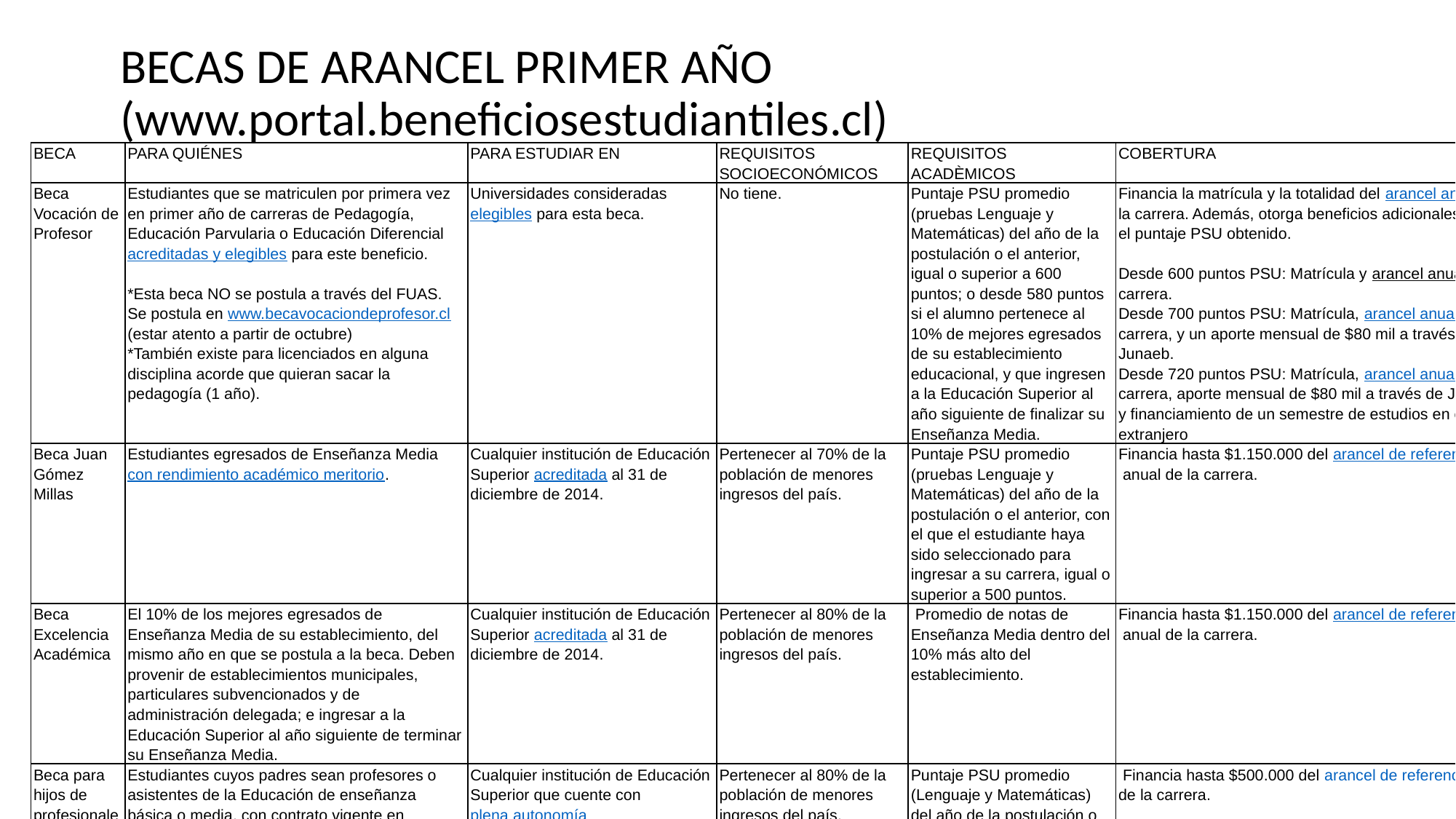

# BECAS DE ARANCEL PRIMER AÑO (www.portal.beneficiosestudiantiles.cl)
| BECA | PARA QUIÉNES | PARA ESTUDIAR EN | REQUISITOS SOCIOECONÓMICOS | REQUISITOS ACADÈMICOS | COBERTURA |
| --- | --- | --- | --- | --- | --- |
| Beca Vocación de Profesor | Estudiantes que se matriculen por primera vez en primer año de carreras de Pedagogía, Educación Parvularia o Educación Diferencial acreditadas y elegibles para este beneficio.   \*Esta beca NO se postula a través del FUAS. Se postula en www.becavocaciondeprofesor.cl (estar atento a partir de octubre) \*También existe para licenciados en alguna disciplina acorde que quieran sacar la pedagogía (1 año). | Universidades consideradas elegibles para esta beca. | No tiene. | Puntaje PSU promedio (pruebas Lenguaje y Matemáticas) del año de la postulación o el anterior, igual o superior a 600 puntos; o desde 580 puntos si el alumno pertenece al 10% de mejores egresados de su establecimiento educacional, y que ingresen a la Educación Superior al año siguiente de finalizar su Enseñanza Media. | Financia la matrícula y la totalidad del arancel anual de la carrera. Además, otorga beneficios adicionales según el puntaje PSU obtenido.  Desde 600 puntos PSU: Matrícula y arancel anual de la carrera. Desde 700 puntos PSU: Matrícula, arancel anual de la carrera, y un aporte mensual de $80 mil a través de Junaeb.  Desde 720 puntos PSU: Matrícula, arancel anual de la carrera, aporte mensual de $80 mil a través de Junaeb, y financiamiento de un semestre de estudios en el extranjero |
| Beca Juan Gómez Millas | Estudiantes egresados de Enseñanza Media con rendimiento académico meritorio. | Cualquier institución de Educación Superior acreditada al 31 de diciembre de 2014. | Pertenecer al 70% de la población de menores ingresos del país. | Puntaje PSU promedio (pruebas Lenguaje y Matemáticas) del año de la postulación o el anterior, con el que el estudiante haya sido seleccionado para ingresar a su carrera, igual o superior a 500 puntos. | Financia hasta $1.150.000 del arancel de referencia anual de la carrera. |
| Beca Excelencia Académica | El 10% de los mejores egresados de Enseñanza Media de su establecimiento, del mismo año en que se postula a la beca. Deben provenir de establecimientos municipales, particulares subvencionados y de administración delegada; e ingresar a la Educación Superior al año siguiente de terminar su Enseñanza Media. | Cualquier institución de Educación Superior acreditada al 31 de diciembre de 2014. | Pertenecer al 80% de la población de menores ingresos del país. | Promedio de notas de Enseñanza Media dentro del 10% más alto del establecimiento. | Financia hasta $1.150.000 del arancel de referencia anual de la carrera. |
| Beca para hijos de profesionales de la educación | Estudiantes cuyos padres sean profesores o asistentes de la Educación de enseñanza básica o media, con contrato vigente en establecimientos municipales, particular subvencionados o de administración delegada. | Cualquier institución de Educación Superior que cuente con plena autonomía | Pertenecer al 80% de la población de menores ingresos del país. | Puntaje PSU promedio (Lenguaje y Matemáticas) del año de la postulación o el anterior, con el que el estudiante haya sido seleccionado para ingresar a su carrera, igual o superior a 500 puntos; y promedio de notas de Enseñanza Media igual o superior a 5,5. | Financia hasta $500.000 del arancel de referencia anual de la carrera. |
| Beca Discapacidad | Estudiantes en situación de discapacidad, con rendimiento académico meritorio, y que estén inscritos al 31 de diciembre de 2014 en el Registro Nacional de Discapacidad del Servicio de Registro Civil e Identificación. 450 cupos | Cualquier institución de Educación Superior acreditada al 31 de diciembre de 2014. | Pertenecer al 70% de la población de menores ingresos del país. | Promedio de notas de Enseñanza Media igual o superior a 5,0. | Depende del tipo de institución y carrera: -Universidades Consejo de Rectores (Cruch): Se entregan 150 cupos de la Beca Bicentenario (BBDISC), que financia el arancel de referencia anual de la carrera.  -Instituciones de educación superior acreditadas: Se entregan 150 cupos de la Beca Juan Gómez Millas (BJGMDISC), que financia hasta $1.150.000 del arancel de referencia anual de la carrera.  -Carreras técnicas o carreras profesionales de IP, en instituciones acreditadas: Se entregan 150 cupos de la Beca Nuevo Milenio (BNMDISC), que financia hasta $600.000 del arancel de referencia anual de la carrera. |
| Beca Bicentenario | Estudiantes egresados de Enseñanza Media con rendimiento académico meritorio. | Universidades pertenecientes al Consejo de Rectores (Cruch), que se encuentren acreditadas al 31 de diciembre de 2014. | Pertenecer al 70% de la población de menores ingresos del país. | Puntaje PSU promedio (pruebas Lenguaje y Matemáticas) del año de la postulación o el anterior, con el que el estudiante haya sido seleccionado para ingresar a su carrera, igual o superior a 500 puntos. | Financia el arancel de referencia anual de la carrera. |
| Beca Puntaje PSU | Estudiantes que obtengan puntaje nacional en cualquiera de las prueba PSU o como promedio de las pruebas de Lenguaje y Matemáticas, el mismo año en que se postula a la beca; y que ingresen a la Educación Superior al año siguiente de egresar de Enseñanza Media. Deben provenir de colegios municipales, particular subvencionados o de administración delegada. En caso que alguna región del país no tenga puntajes nacionales, la beca se entregará al estudiante que logre puntaje regional. | Cualquier institución de Educación Superior acreditada al 31 de diciembre de 2014. | Pertenecer al 80% de la población de menores ingresos del país. | Puntaje PSU nacional o regional. | Financia hasta $1.150.000 del arancel de referencia anual de la carrera. |
| Beca Reparación | Personas individualizadas como víctimas en el informe de la Comisión Valech(Titulares) o a uno de sus hijos o nietos (Traspaso). Estos últimos podrán hacer uso de la beca si ninguno de sus familiares ha utilizado el beneficio al momento de la postulación.   \*Para esta beca NO se postula a trav{es del FUAS. Se debe completar el formulario disponible en el sitio www.becasycreditos.cl y cargar los documentos requeridos en formato PDF, durante las fechas informadas en la misma página. | Cualquier institución de Educación Superior que cuente con reconocimiento oficial de Mineduc, si la postulación es como Titular del beneficio, o si el estudiante ya cursa una carrera y postulará en modalidad de Traspaso. En el caso de los postulantes a la beca Traspaso de Primer Año, el beneficio puede ser utilizado sólo en instituciones de Educación Superior acreditadas al 31 de diciembre de 2015.   Por otra parte, para ambas modalidades del beneficio, en caso que el postulante se matricule en Medicina o Pedagogía, la carrera debe estar acreditada. Además, en el caso de las Pedagogías, para acceder al beneficio el alumno debe matricularse en una universidad que cumpla con los requisitos establecidos para los beneficios. | No tiene. | No exige puntaje promedio PSU ni notas de Enseñanza Media. | Depende del tipo de beneficiario. Titulares: Financia la matrícula y la totalidad del arancel anual de la carrera.  Traspaso (para un hijo o nieto): Para universidades del Consejo de Rectores, matrícula yarancel de referencia anual. Para universidades privadas y carreras profesionales en IP, matrícula y  arancel anual, por un máximo de $1.150.000. Para CFT o IP, matrícula y arancel anual por un máximo de $600.000. |
| Beca de Articulación | Estudiantes egresados o titulados de carreras técnicas de nivel superior durante los cuatros años anteriores al 2015 - es decir, a partir de 2011 - que quieran continuar sus estudios para obtener un título profesional. | Universidades o institutos profesionales. La institución debe estar acreditada al 31 de diciembre de 2015. | Pertenecer al 70% de la población de menores ingresos del país. | Promedio de Notas de Enseñanza Media igual o superior a 5,0. | Financia hasta $750.000 del arancel anual de la carrera. |